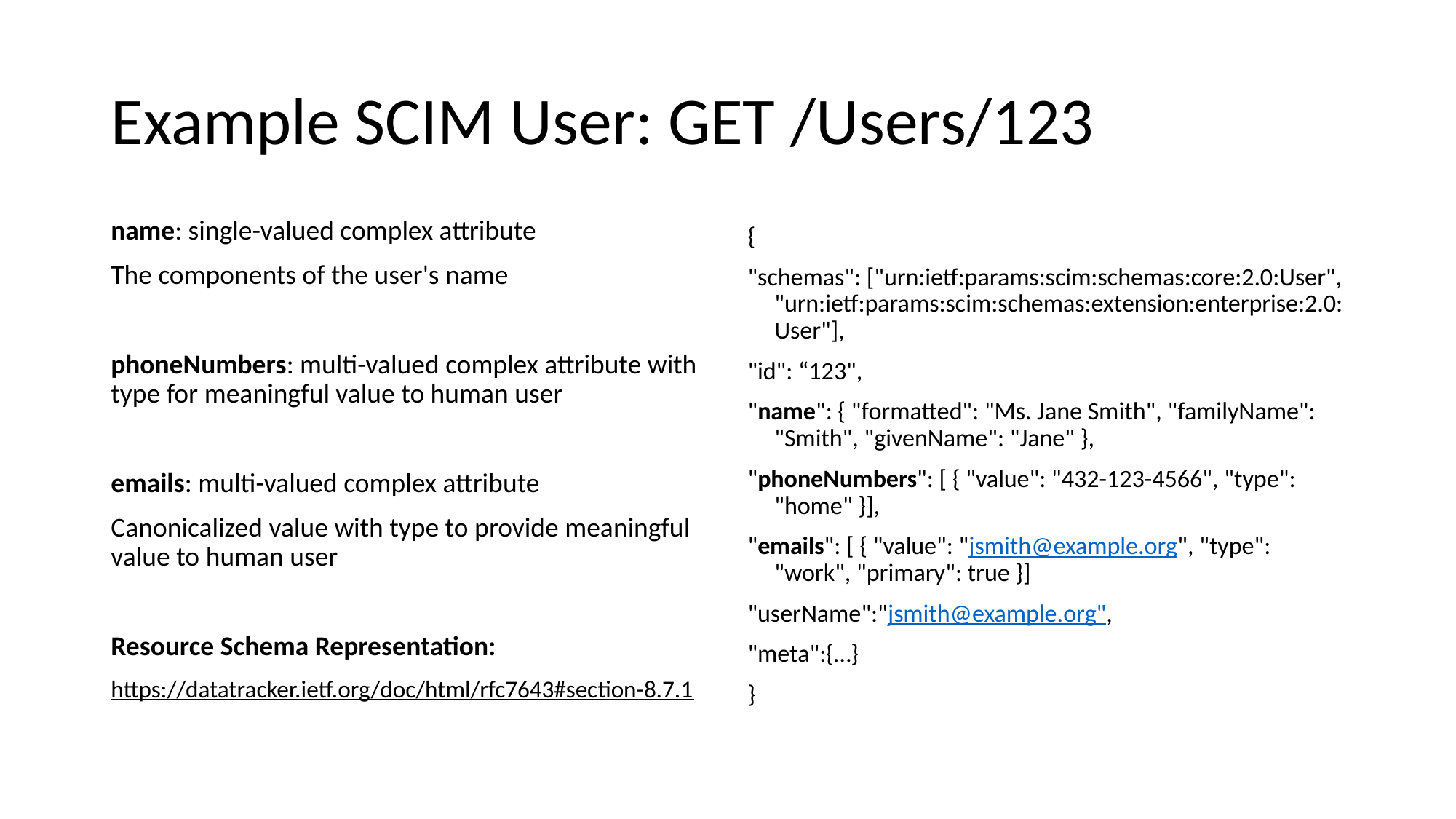

# Example SCIM User: GET /Users/123
name: single-valued complex attribute
The components of the user's name

phoneNumbers: multi-valued complex attribute with type for meaningful value to human user

emails: multi-valued complex attribute
Canonicalized value with type to provide meaningful value to human user

Resource Schema Representation:
https://datatracker.ietf.org/doc/html/rfc7643#section-8.7.1

{
"schemas": ["urn:ietf:params:scim:schemas:core:2.0:User", "urn:ietf:params:scim:schemas:extension:enterprise:2.0:User"],
"id": “123",
"name": { "formatted": "Ms. Jane Smith", "familyName": "Smith", "givenName": "Jane" },
"phoneNumbers": [ { "value": "432-123-4566", "type": "home" }],
"emails": [ { "value": "jsmith@example.org", "type": "work", "primary": true }]
"userName":"jsmith@example.org",
"meta":{…}
}